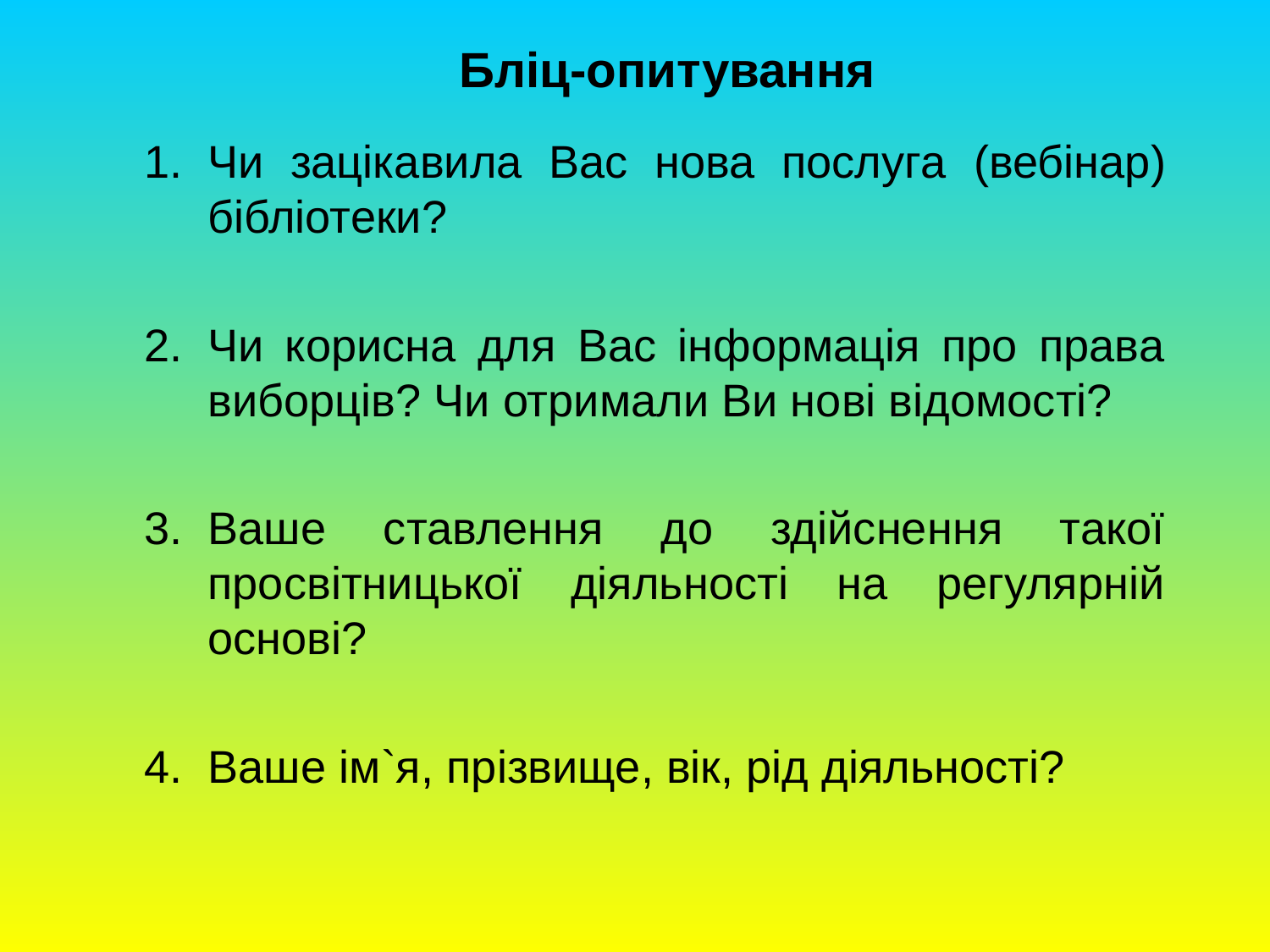

# Бліц-опитування
Чи зацікавила Вас нова послуга (вебінар) бібліотеки?

Чи корисна для Вас інформація про права виборців? Чи отримали Ви нові відомості?

Ваше ставлення до здійснення такої просвітницької діяльності на регулярній основі?

Ваше ім`я, прізвище, вік, рід діяльності?